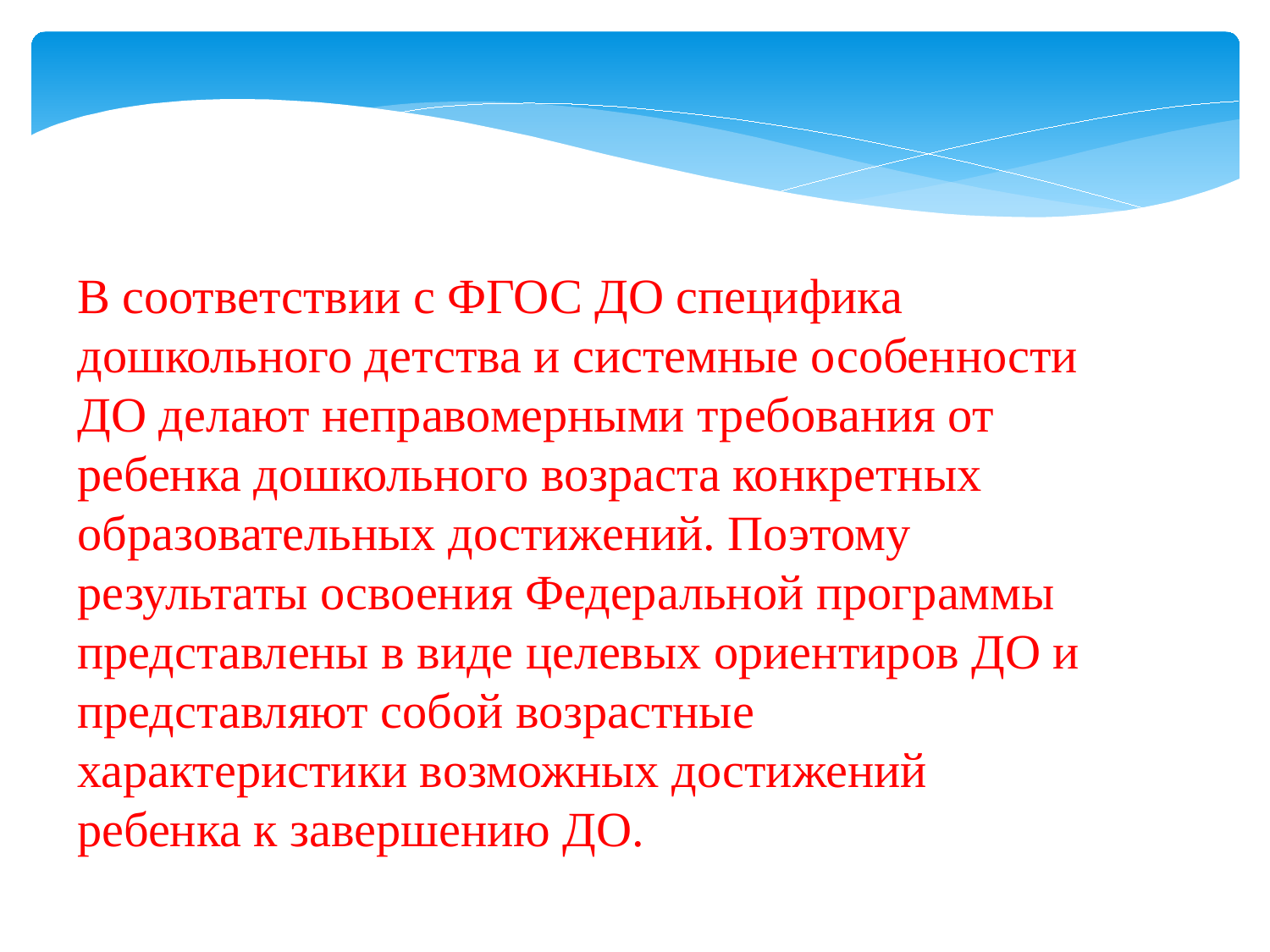

В соответствии с ФГОС ДО специфика дошкольного детства и системные особенности ДО делают неправомерными требования от ребенка дошкольного возраста конкретных образовательных достижений. Поэтому результаты освоения Федеральной программы представлены в виде целевых ориентиров ДО и представляют собой возрастные характеристики возможных достижений ребенка к завершению ДО.